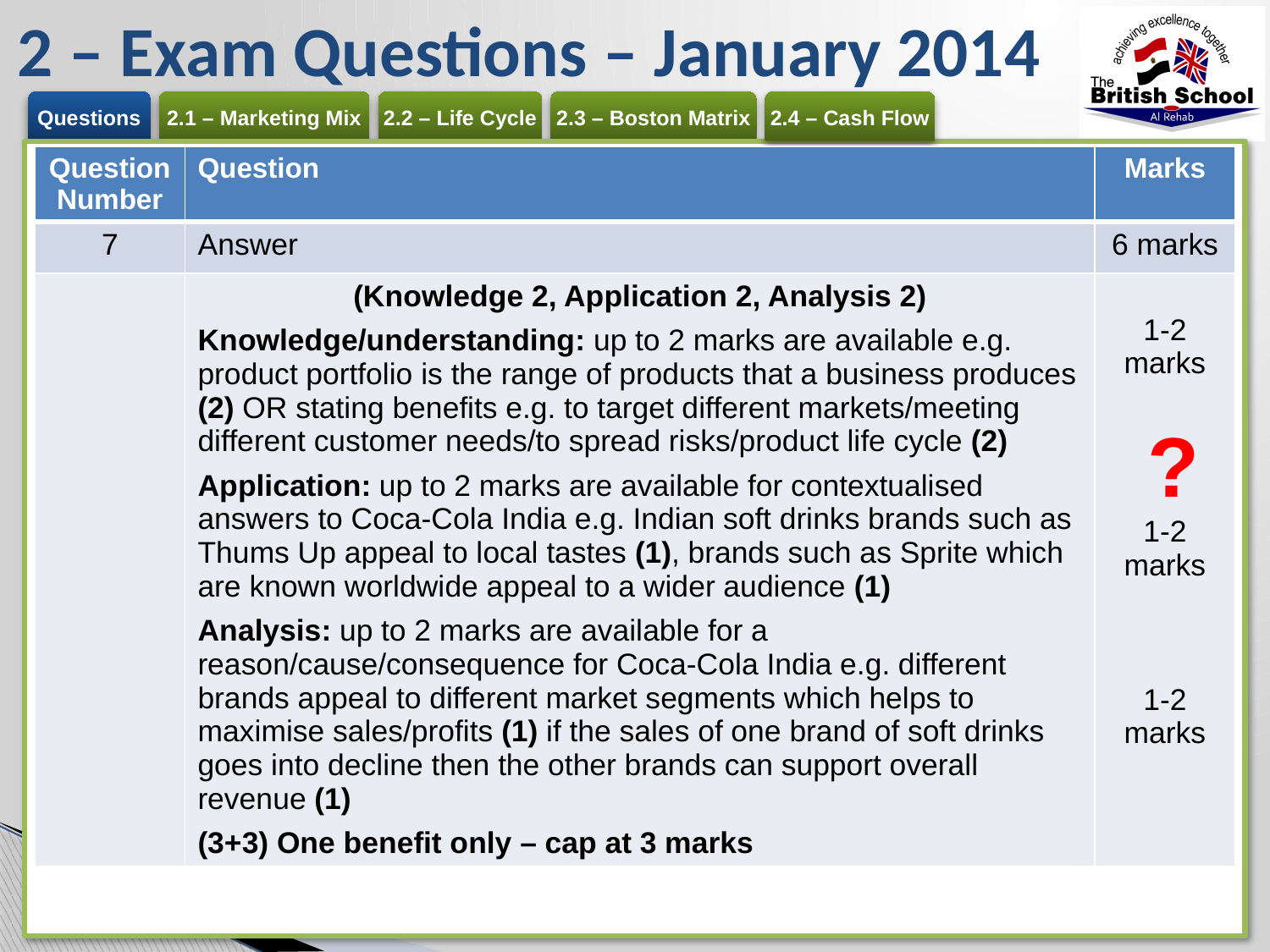

# 2 – Exam Questions – January 2014
| Question Number | Question | Marks |
| --- | --- | --- |
| 7 | Answer | 6 marks |
|  | (Knowledge 2, Application 2, Analysis 2) Knowledge/understanding: up to 2 marks are available e.g. product portfolio is the range of products that a business produces (2) OR stating benefits e.g. to target different markets/meeting different customer needs/to spread risks/product life cycle (2) Application: up to 2 marks are available for contextualised answers to Coca-Cola India e.g. Indian soft drinks brands such as Thums Up appeal to local tastes (1), brands such as Sprite which are known worldwide appeal to a wider audience (1) Analysis: up to 2 marks are available for a reason/cause/consequence for Coca-Cola India e.g. different brands appeal to different market segments which helps to maximise sales/profits (1) if the sales of one brand of soft drinks goes into decline then the other brands can support overall revenue (1) (3+3) One benefit only – cap at 3 marks | 1-2 marks 1-2 marks 1-2 marks |
?